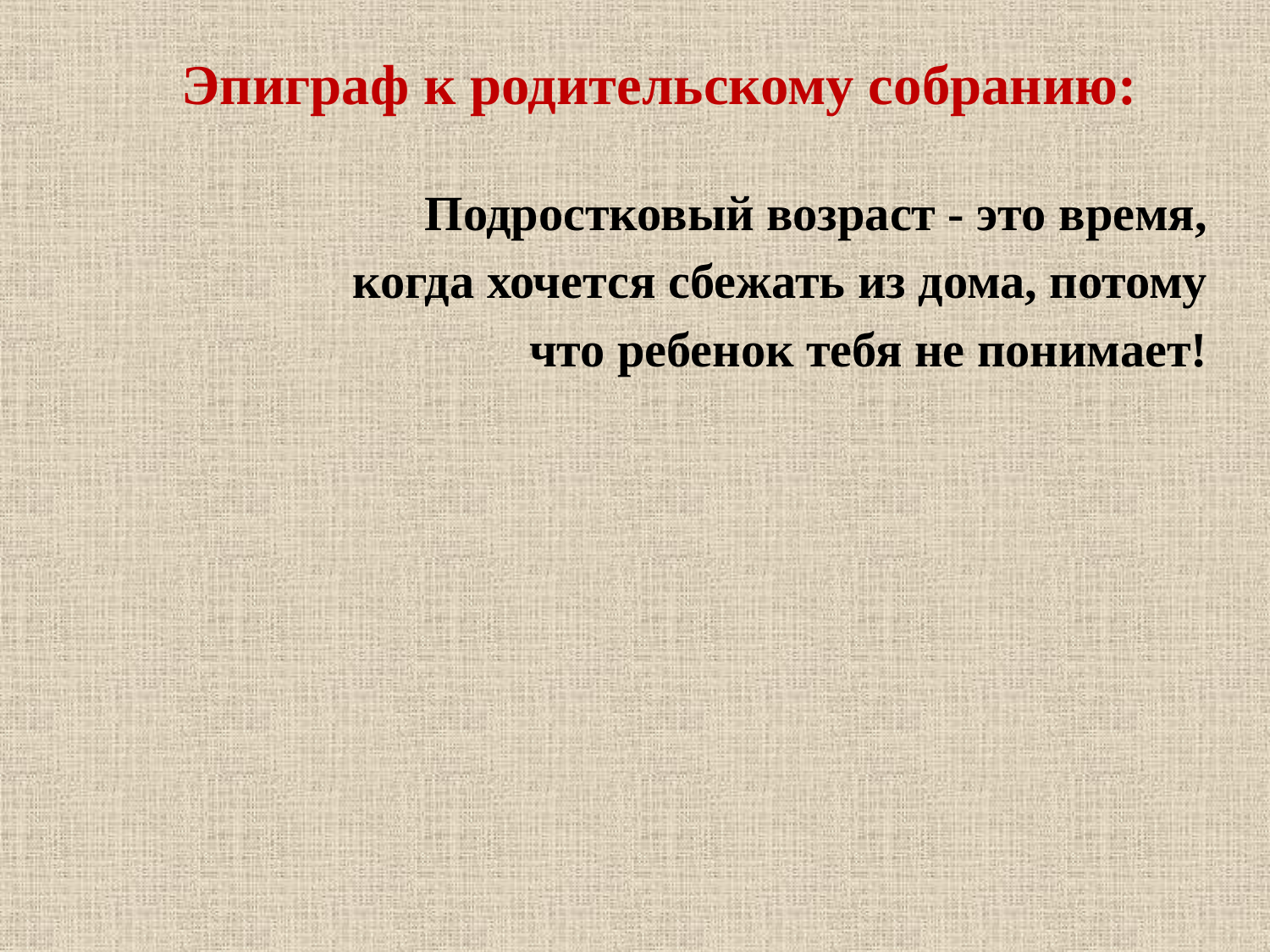

Эпиграф к родительскому собранию:
Подростковый возраст - это время, когда хочется сбежать из дома, потому что ребенок тебя не понимает!